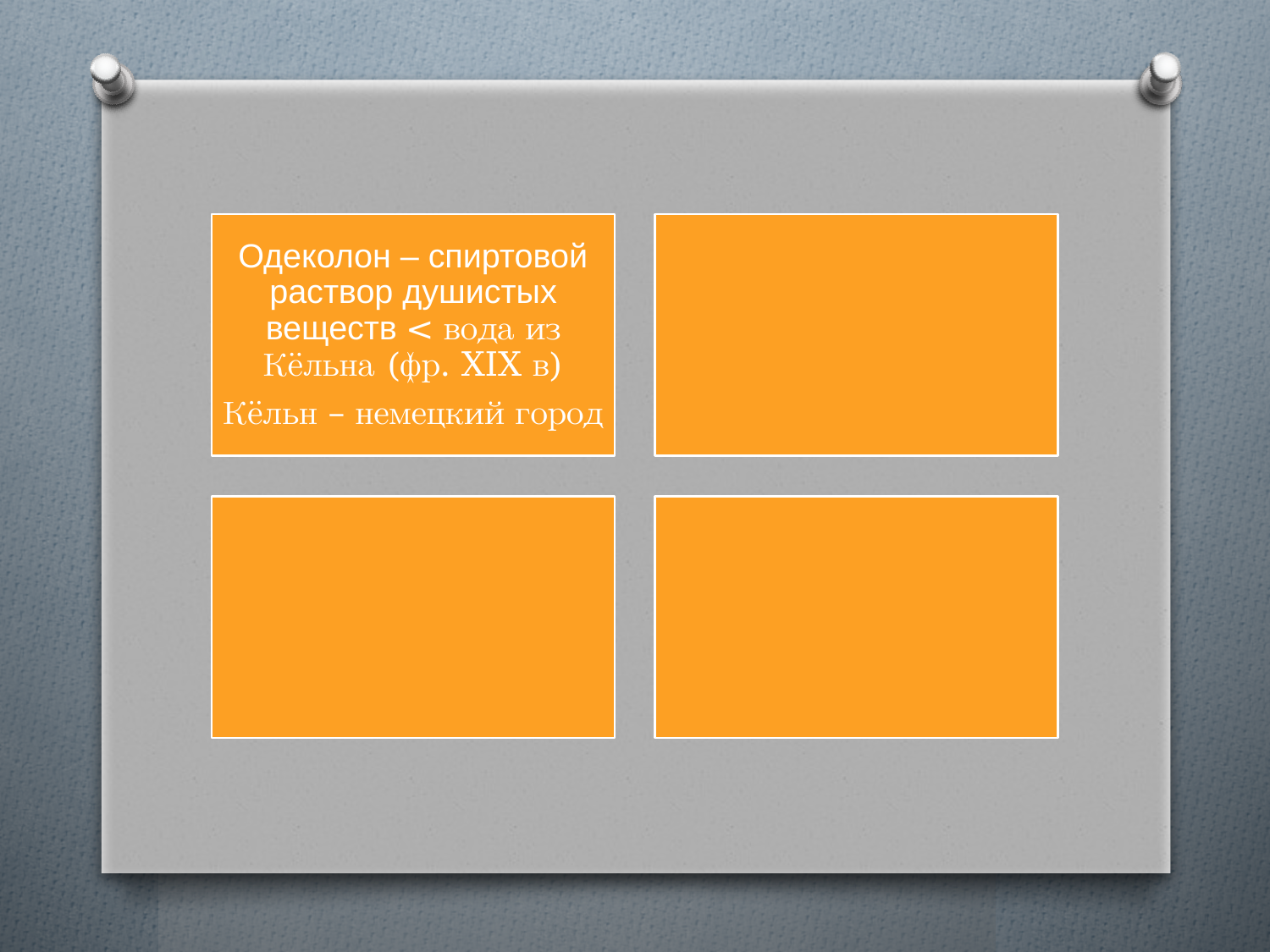

Одеколон – спиртовой раствор душистых веществ < вода из Кёльна (фр. XIX в)
Кёльн – немецкий город